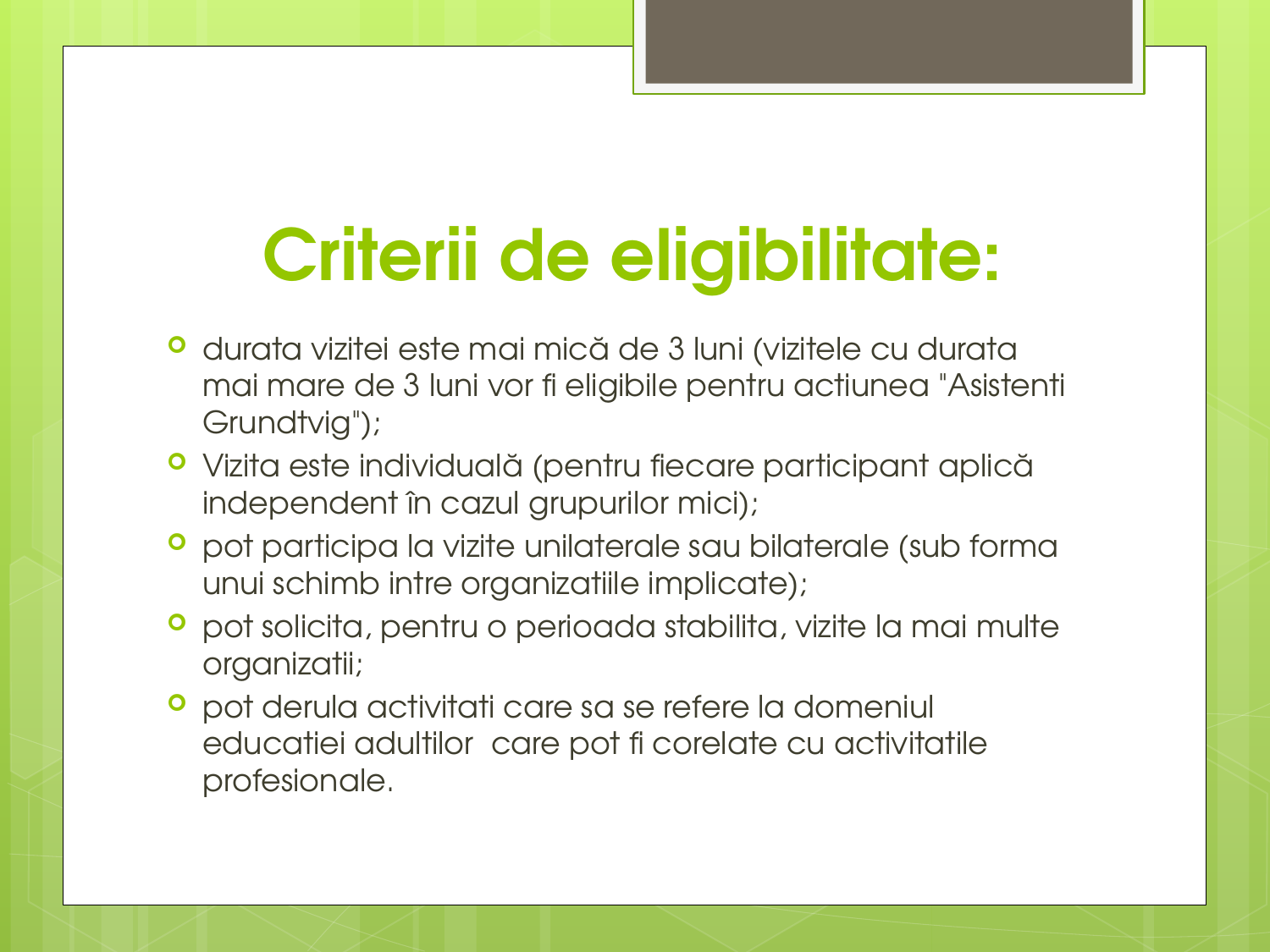

# Criterii de eligibilitate:
durata vizitei este mai mică de 3 luni (vizitele cu durata mai mare de 3 luni vor fi eligibile pentru actiunea "Asistenti Grundtvig");
Vizita este individuală (pentru fiecare participant aplică independent în cazul grupurilor mici);
pot participa la vizite unilaterale sau bilaterale (sub forma unui schimb intre organizatiile implicate);
pot solicita, pentru o perioada stabilita, vizite la mai multe organizatii;
pot derula activitati care sa se refere la domeniul educatiei adultilor  care pot fi corelate cu activitatile profesionale.